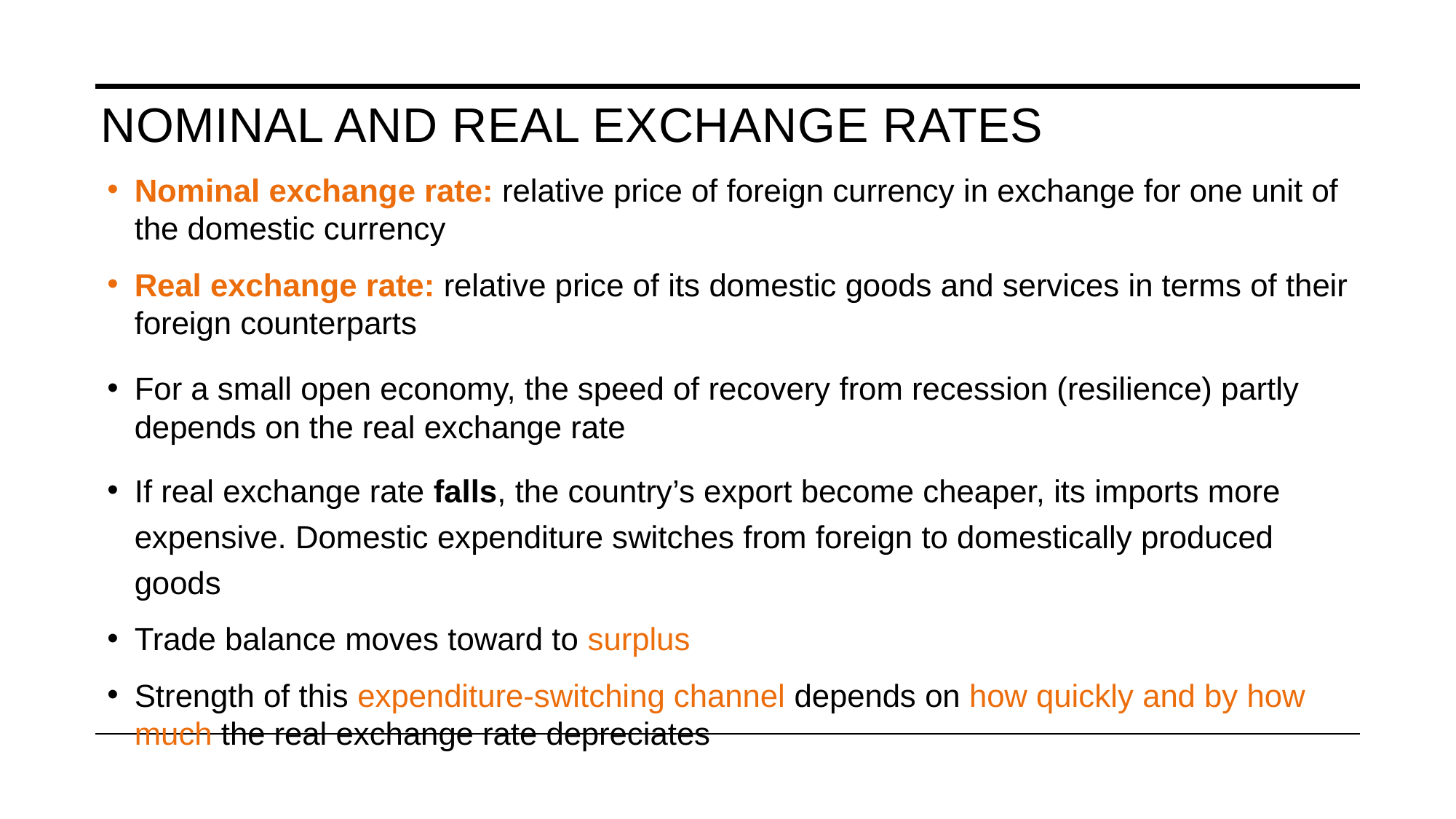

# Nominal and Real Exchange Rates
Nominal exchange rate: relative price of foreign currency in exchange for one unit of the domestic currency
Real exchange rate: relative price of its domestic goods and services in terms of their foreign counterparts
For a small open economy, the speed of recovery from recession (resilience) partly depends on the real exchange rate
If real exchange rate falls, the country’s export become cheaper, its imports more expensive. Domestic expenditure switches from foreign to domestically produced goods
Trade balance moves toward to surplus
Strength of this expenditure-switching channel depends on how quickly and by how much the real exchange rate depreciates